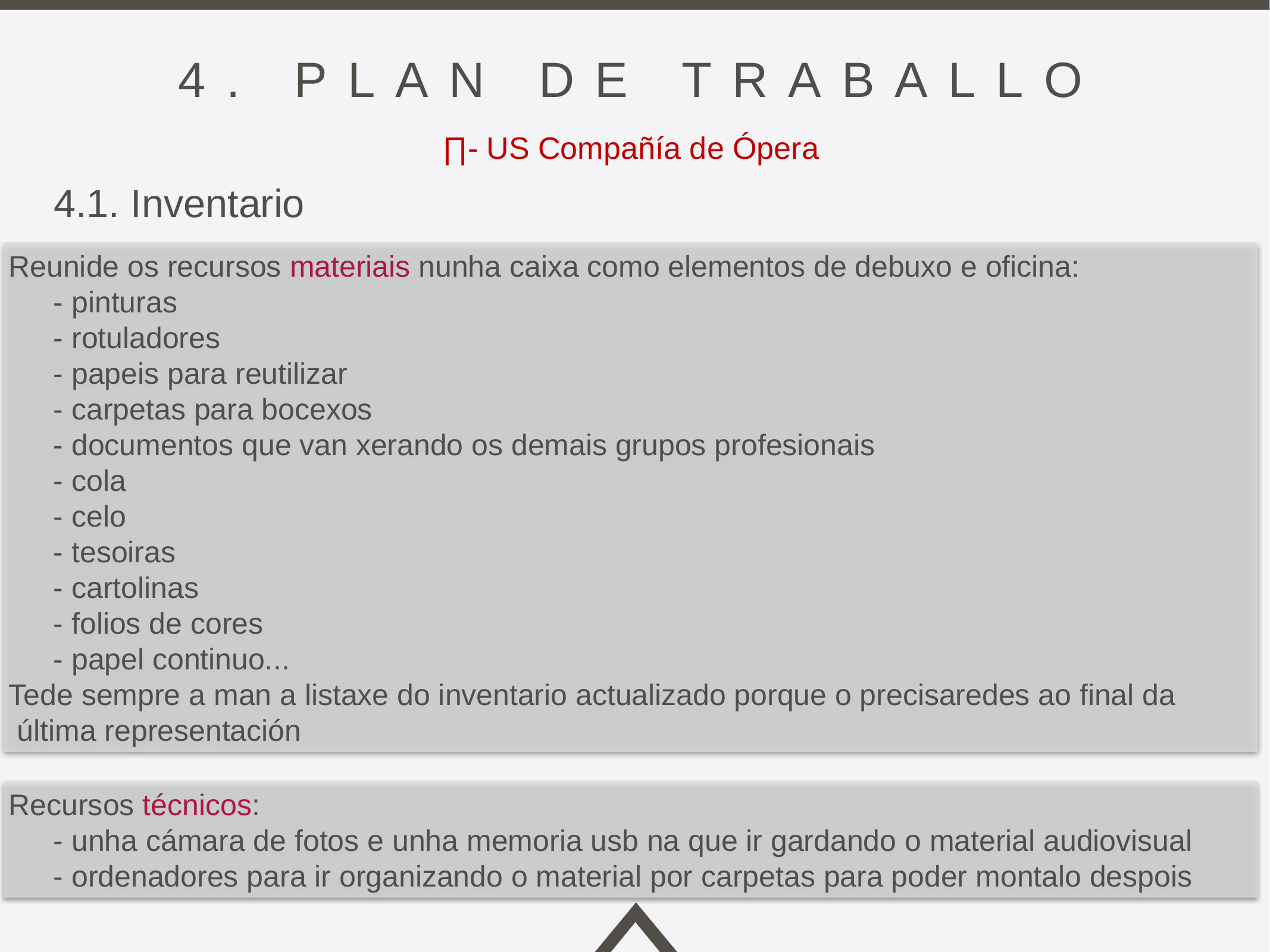

4. plan de traballo
∏- US Compañía de Ópera
4.1. Inventario
Reunide os recursos materiais nunha caixa como elementos de debuxo e oficina:
	- pinturas
	- rotuladores
	- papeis para reutilizar
	- carpetas para bocexos
	- documentos que van xerando os demais grupos profesionais
	- cola
	- celo
	- tesoiras
	- cartolinas
	- folios de cores
	- papel continuo...
Tede sempre a man a listaxe do inventario actualizado porque o precisaredes ao final da
 última representación
Recursos técnicos:
	- unha cámara de fotos e unha memoria usb na que ir gardando o material audiovisual
	- ordenadores para ir organizando o material por carpetas para poder montalo despois